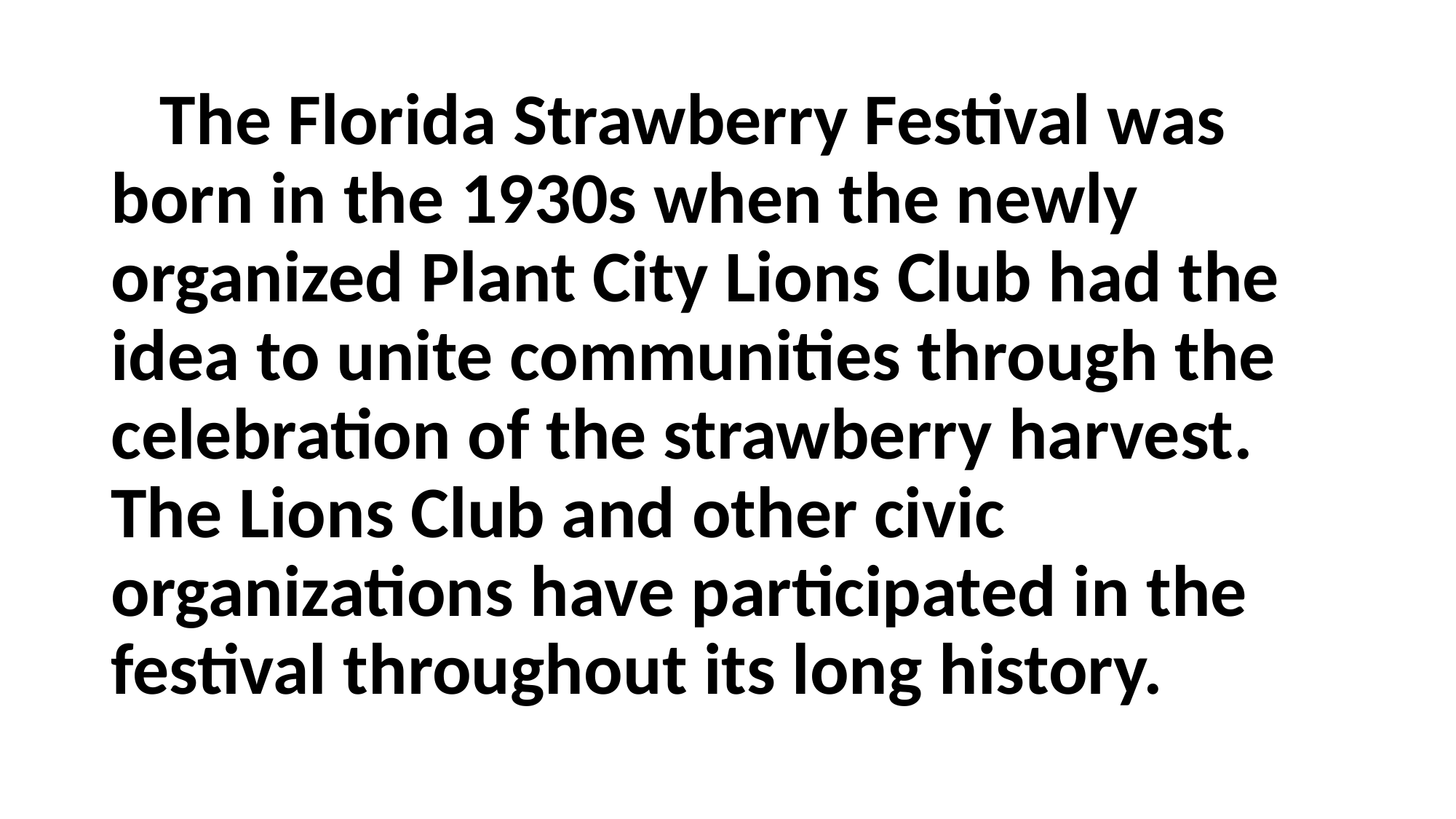

#
   The Florida Strawberry Festival was born in the 1930s when the newly organized Plant City Lions Club had the idea to unite communities through the celebration of the strawberry harvest. The Lions Club and other civic organizations have participated in the festival throughout its long history.